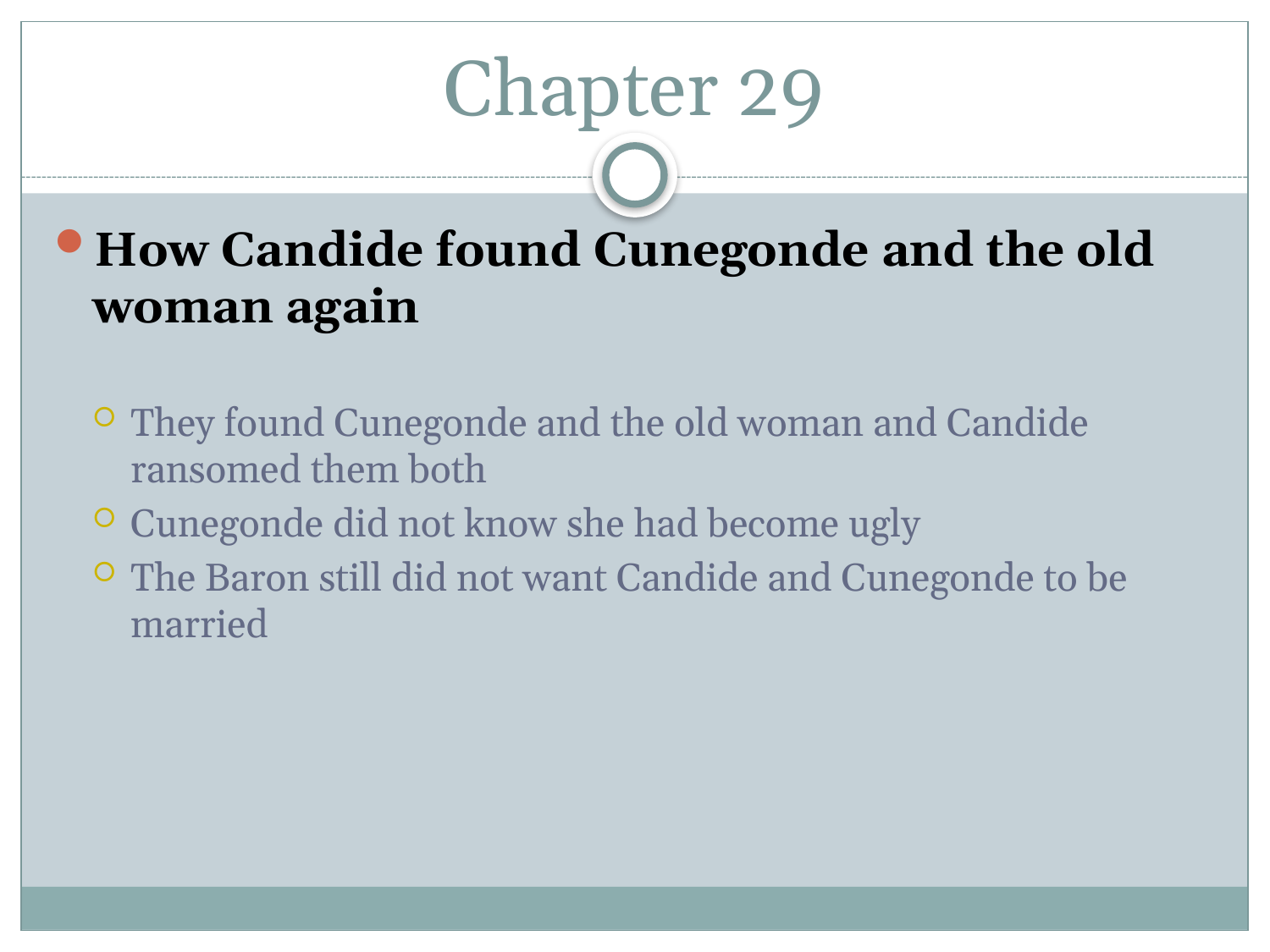

# Chapter 29
How Candide found Cunegonde and the old woman again
They found Cunegonde and the old woman and Candide ransomed them both
Cunegonde did not know she had become ugly
The Baron still did not want Candide and Cunegonde to be married